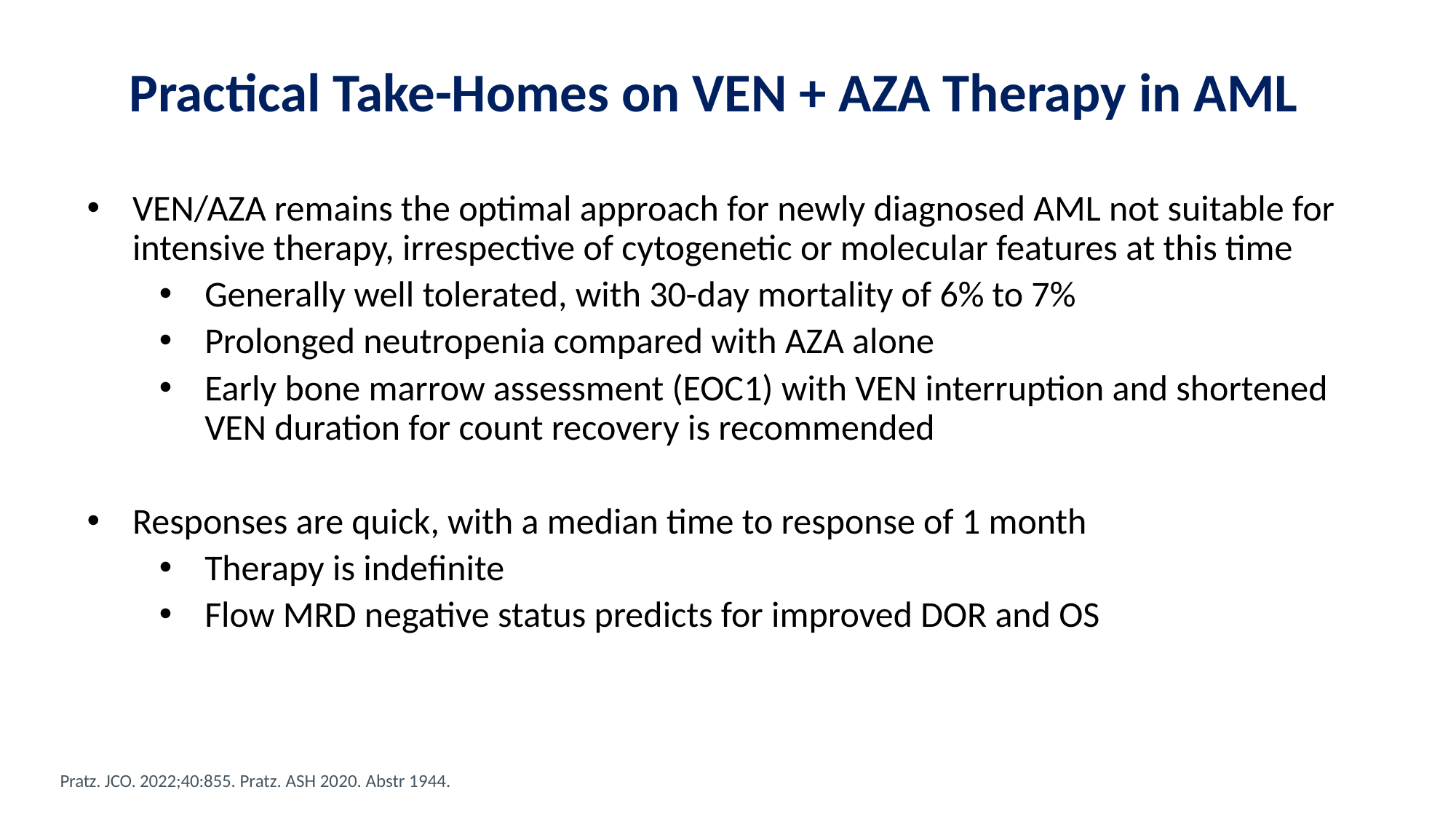

Practical Take-Homes on VEN + AZA Therapy in AML
VEN/AZA remains the optimal approach for newly diagnosed AML not suitable for intensive therapy, irrespective of cytogenetic or molecular features at this time
Generally well tolerated, with 30-day mortality of 6% to 7%
Prolonged neutropenia compared with AZA alone
Early bone marrow assessment (EOC1) with VEN interruption and shortened VEN duration for count recovery is recommended
Responses are quick, with a median time to response of 1 month
Therapy is indefinite
Flow MRD negative status predicts for improved DOR and OS

Pratz. JCO. 2022;40:855. Pratz. ASH 2020. Abstr 1944.